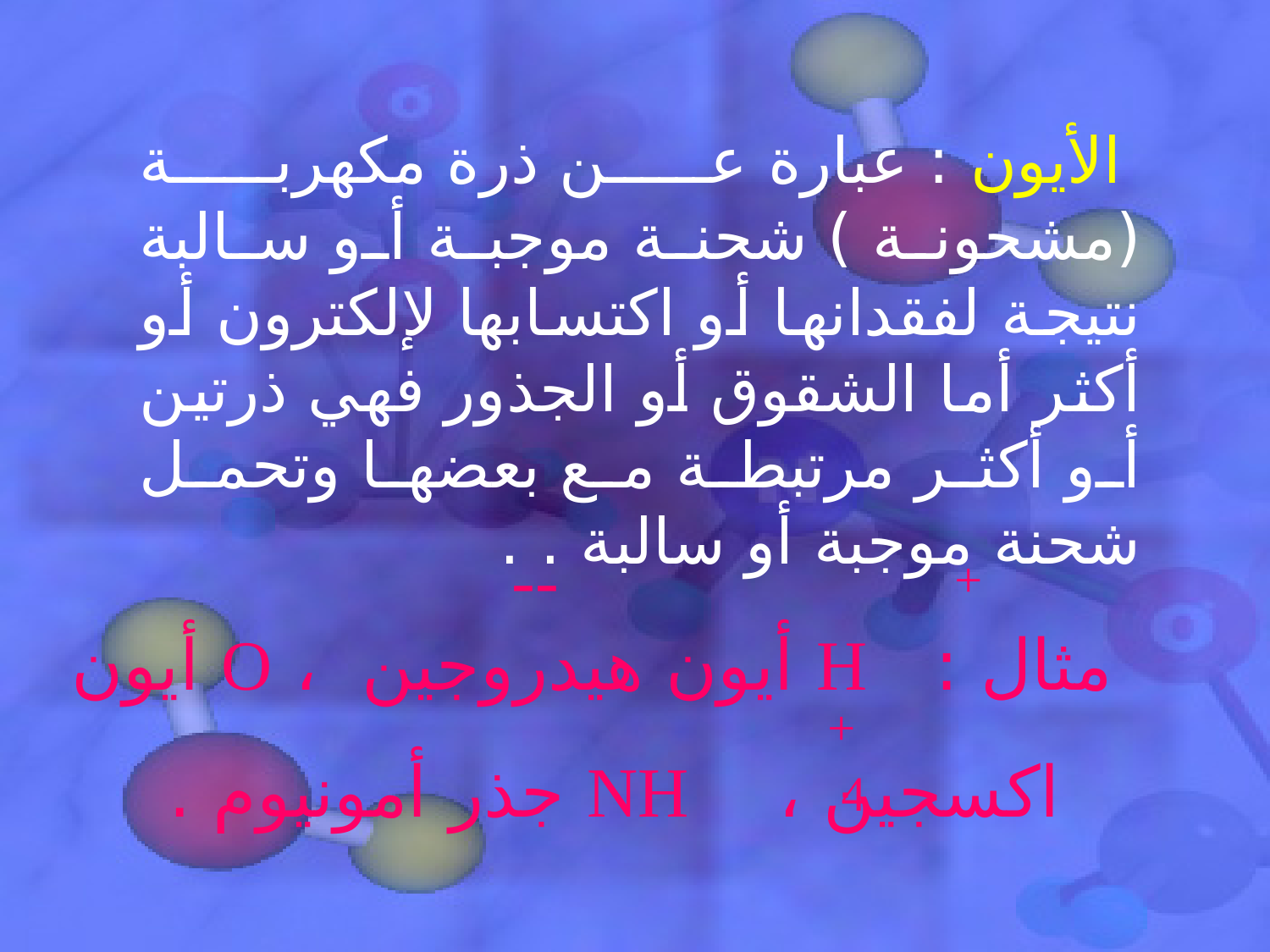

الأيون : عبارة عن ذرة مكهربة (مشحونة ) شحنة موجبة أو سالبة نتيجة لفقدانها أو اكتسابها لإلكترون أو أكثر أما الشقوق أو الجذور فهي ذرتين أو أكثر مرتبطة مع بعضها وتحمل شحنة موجبة أو سالبة . .
--
+
+
4
 مثال :   H أيون هيدروجين  ، O أيون اكسجين ،    NH جذر أمونيوم .